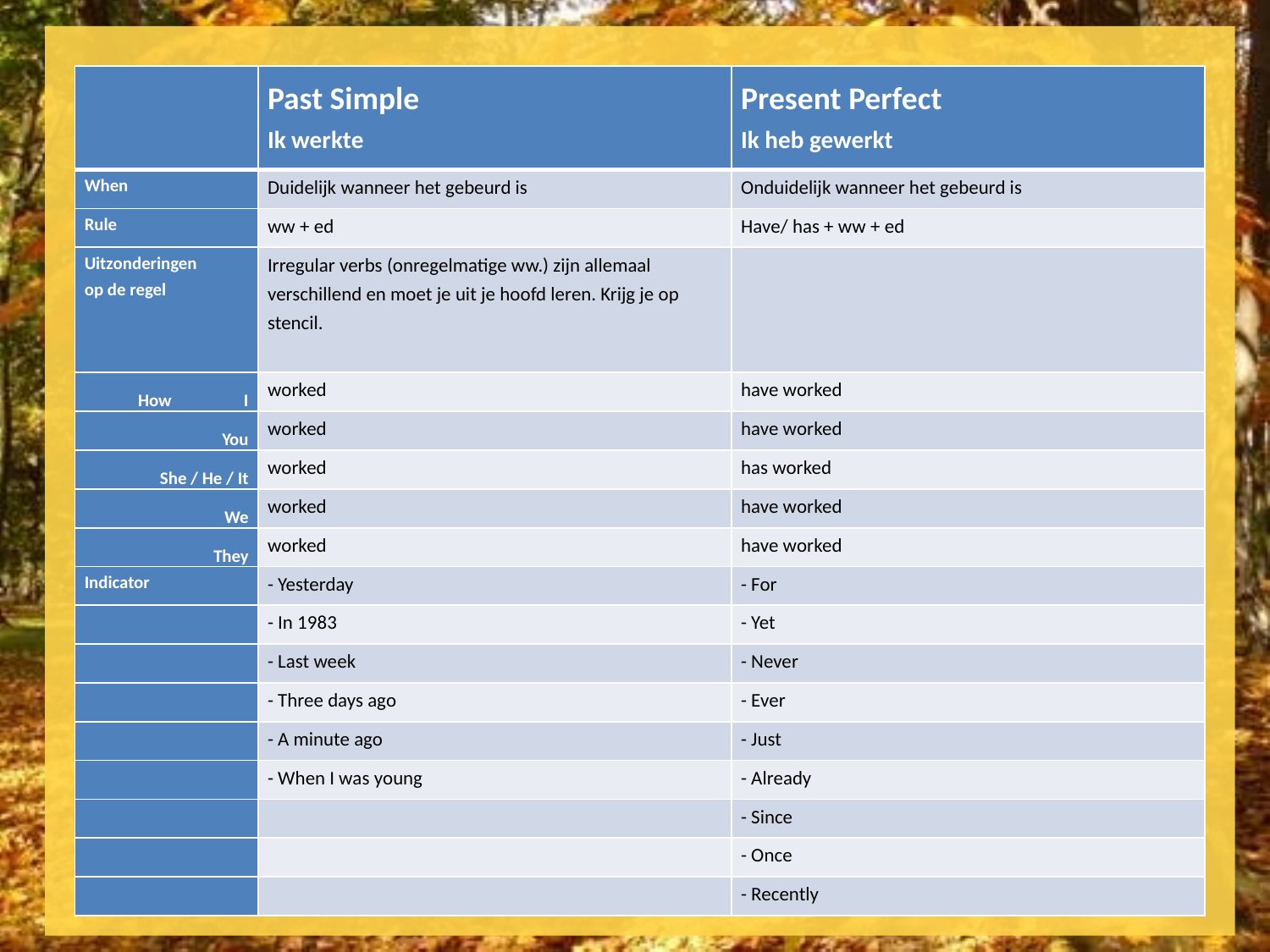

|  | Past Simple Ik werkte | Present Perfect Ik heb gewerkt |
| --- | --- | --- |
| When | Duidelijk wanneer het gebeurd is | Onduidelijk wanneer het gebeurd is |
| Rule | ww + ed | Have/ has + ww + ed |
| Uitzonderingen op de regel | Irregular verbs (onregelmatige ww.) zijn allemaal verschillend en moet je uit je hoofd leren. Krijg je op stencil. |  |
| How I | worked | have worked |
| You | worked | have worked |
| She / He / It | worked | has worked |
| We | worked | have worked |
| They | worked | have worked |
| Indicator | - Yesterday | - For |
|  | - In 1983 | - Yet |
|  | - Last week | - Never |
|  | - Three days ago | - Ever |
|  | - A minute ago | - Just |
|  | - When I was young | - Already |
|  |  | - Since |
|  |  | - Once |
|  |  | - Recently |
#